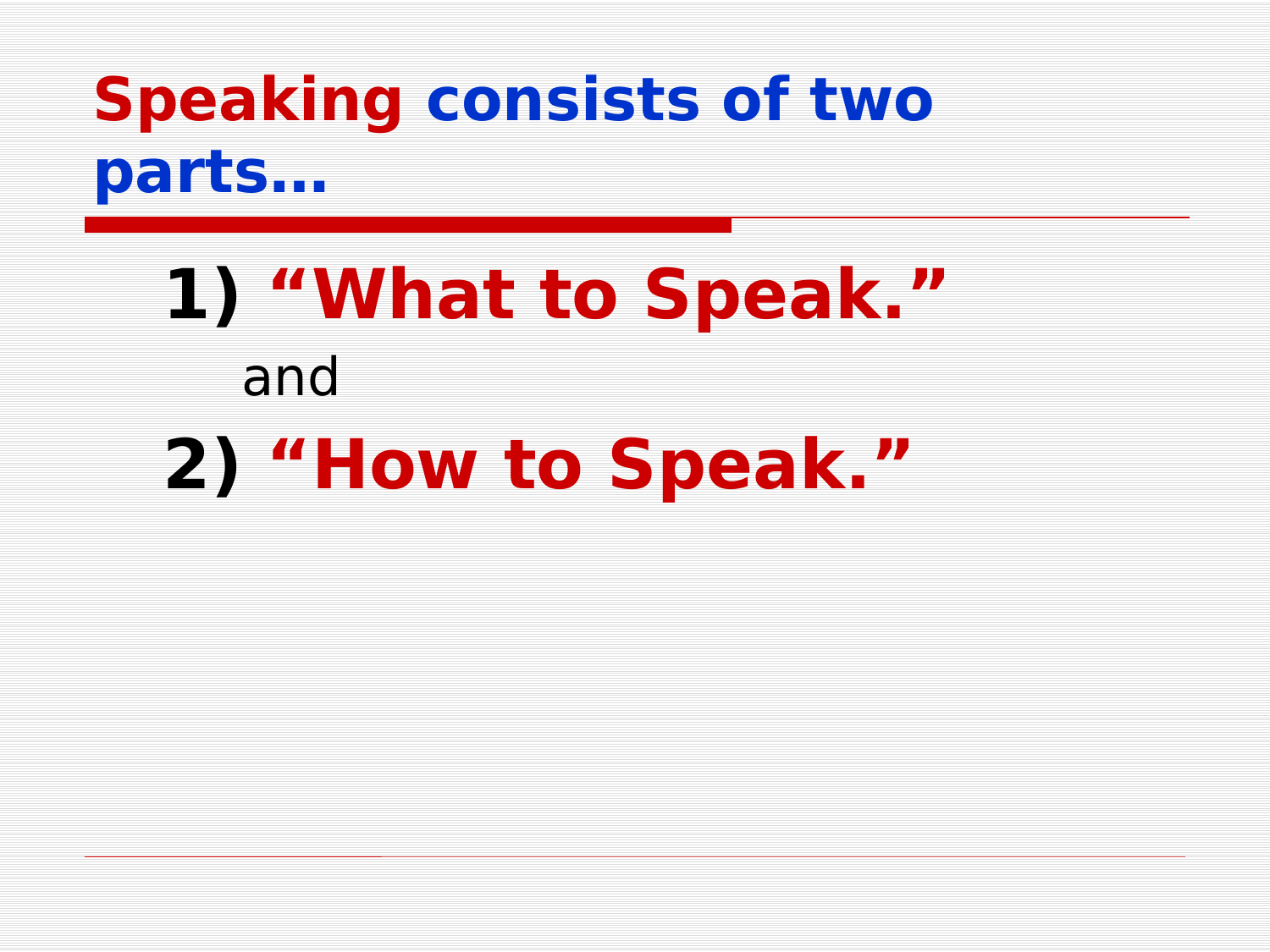

# Speaking consists of two parts…
   1) “What to Speak.”
         and
   2) “How to Speak.”